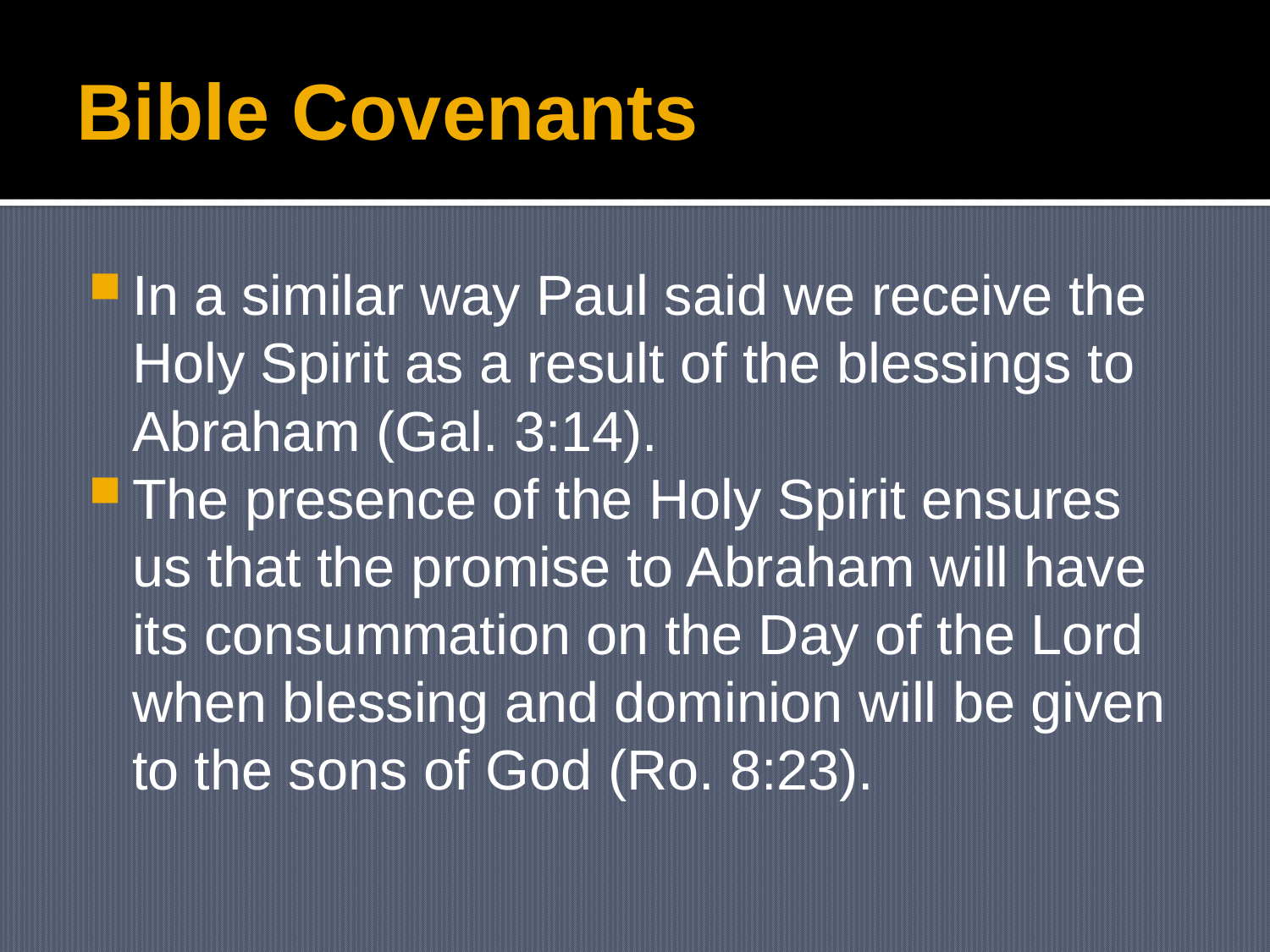

# Bible Covenants
In a similar way Paul said we receive the Holy Spirit as a result of the blessings to Abraham (Gal. 3:14).
The presence of the Holy Spirit ensures us that the promise to Abraham will have its consummation on the Day of the Lord when blessing and dominion will be given to the sons of God (Ro. 8:23).